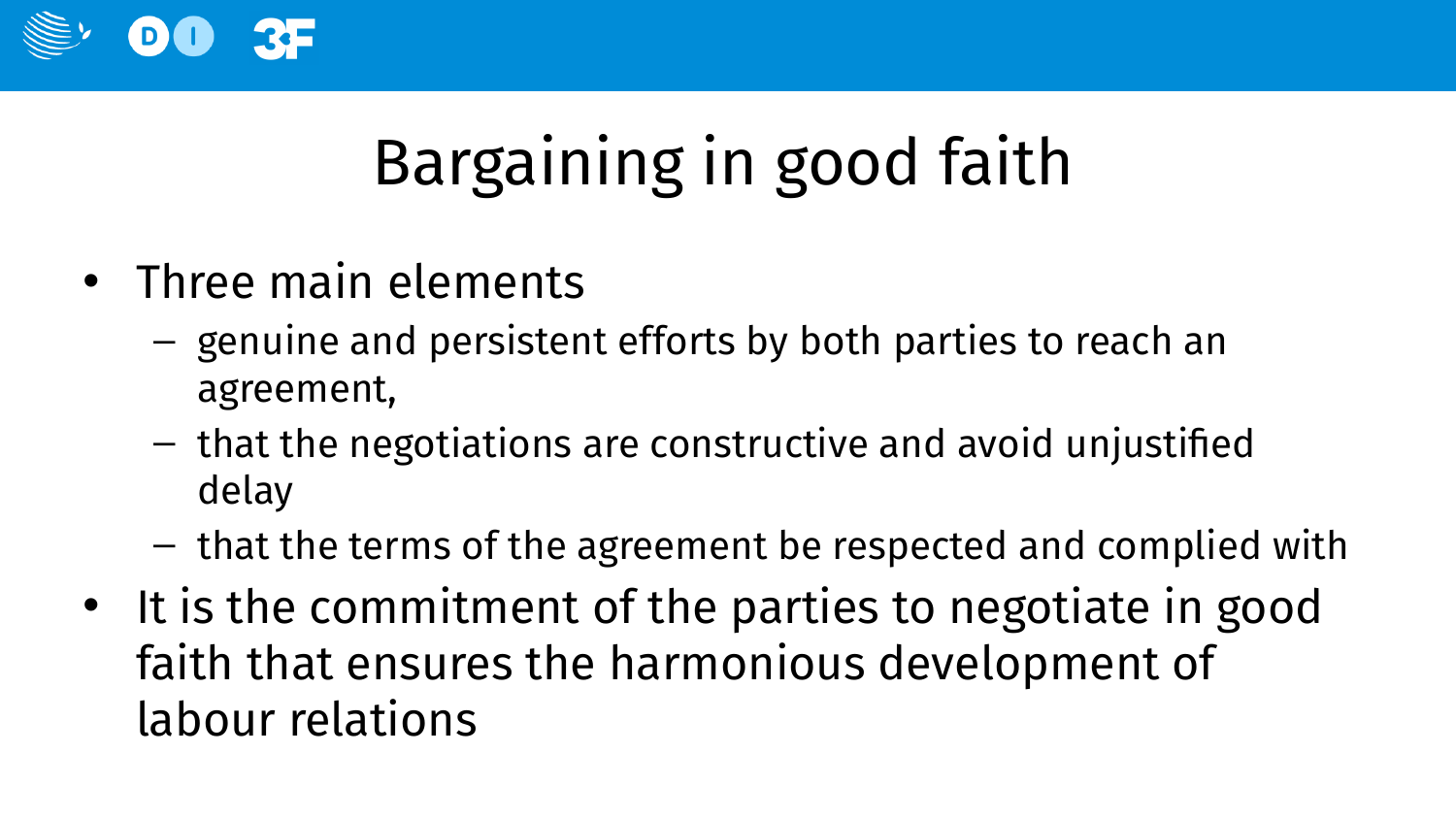

# Bargaining in good faith
Three main elements
genuine and persistent efforts by both parties to reach an agreement,
that the negotiations are constructive and avoid unjustified delay
that the terms of the agreement be respected and complied with
It is the commitment of the parties to negotiate in good faith that ensures the harmonious development of labour relations